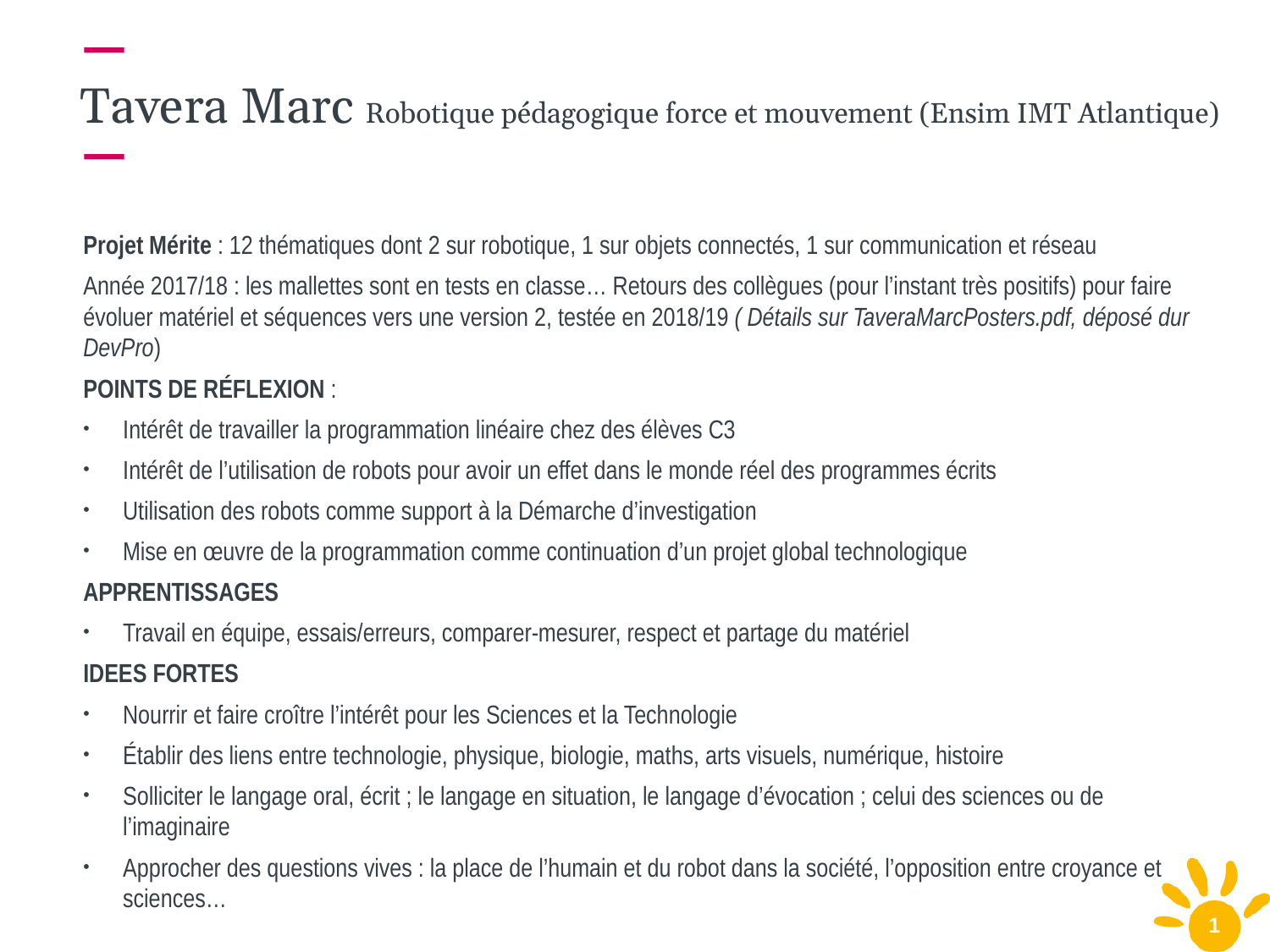

Tavera Marc Robotique pédagogique force et mouvement (Ensim IMT Atlantique)
Projet Mérite : 12 thématiques dont 2 sur robotique, 1 sur objets connectés, 1 sur communication et réseau
Année 2017/18 : les mallettes sont en tests en classe… Retours des collègues (pour l’instant très positifs) pour faire évoluer matériel et séquences vers une version 2, testée en 2018/19 ( Détails sur TaveraMarcPosters.pdf, déposé dur DevPro)
POINTS DE RÉFLEXION :
Intérêt de travailler la programmation linéaire chez des élèves C3
Intérêt de l’utilisation de robots pour avoir un effet dans le monde réel des programmes écrits
Utilisation des robots comme support à la Démarche d’investigation
Mise en œuvre de la programmation comme continuation d’un projet global technologique
APPRENTISSAGES
Travail en équipe, essais/erreurs, comparer-mesurer, respect et partage du matériel
IDEES FORTES
Nourrir et faire croître l’intérêt pour les Sciences et la Technologie
Établir des liens entre technologie, physique, biologie, maths, arts visuels, numérique, histoire
Solliciter le langage oral, écrit ; le langage en situation, le langage d’évocation ; celui des sciences ou de l’imaginaire
Approcher des questions vives : la place de l’humain et du robot dans la société, l’opposition entre croyance et sciences…